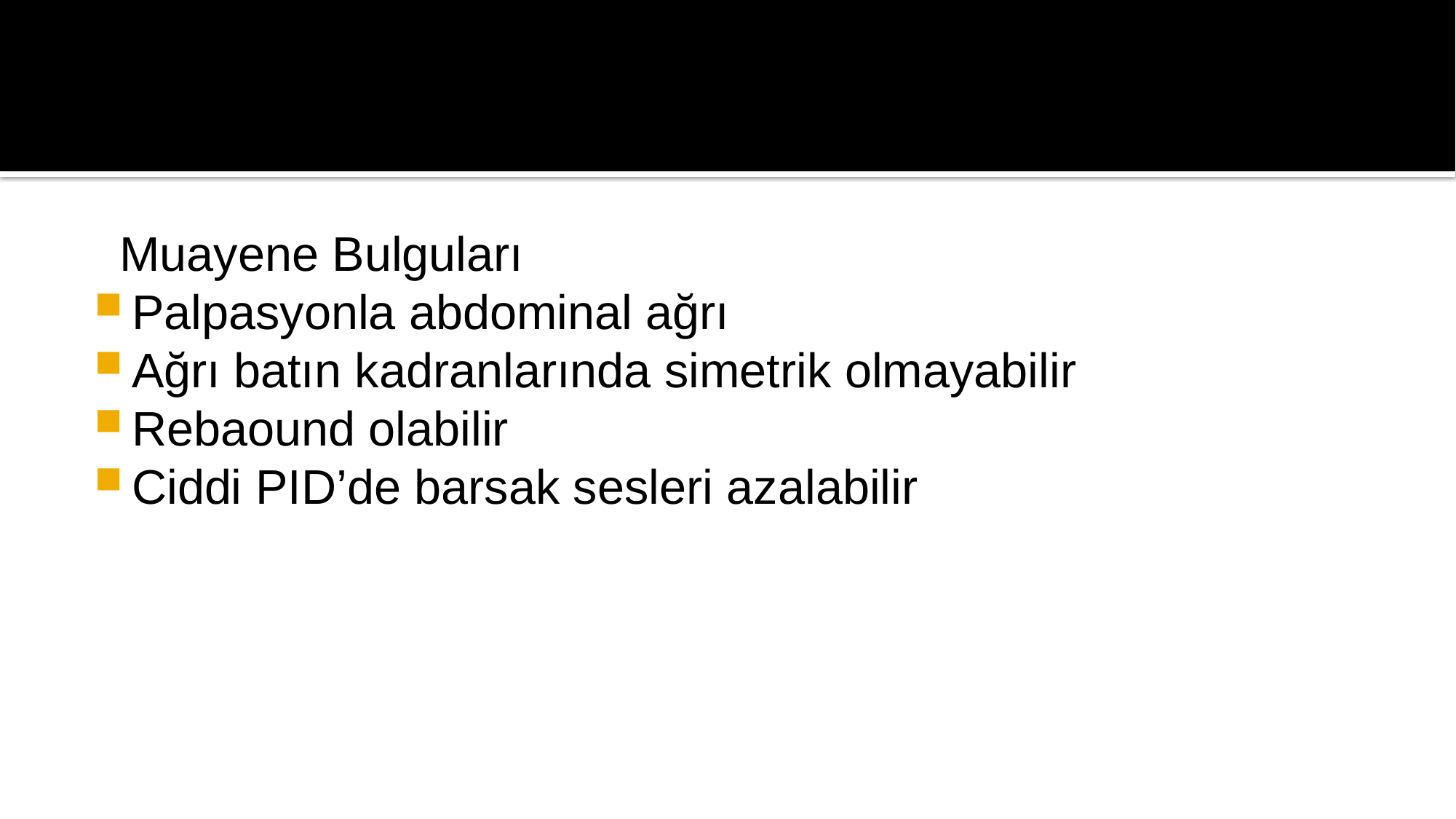

Muayene Bulguları
Palpasyonla abdominal ağrı
Ağrı batın kadranlarında simetrik olmayabilir
Rebaound olabilir
Ciddi PID’de barsak sesleri azalabilir